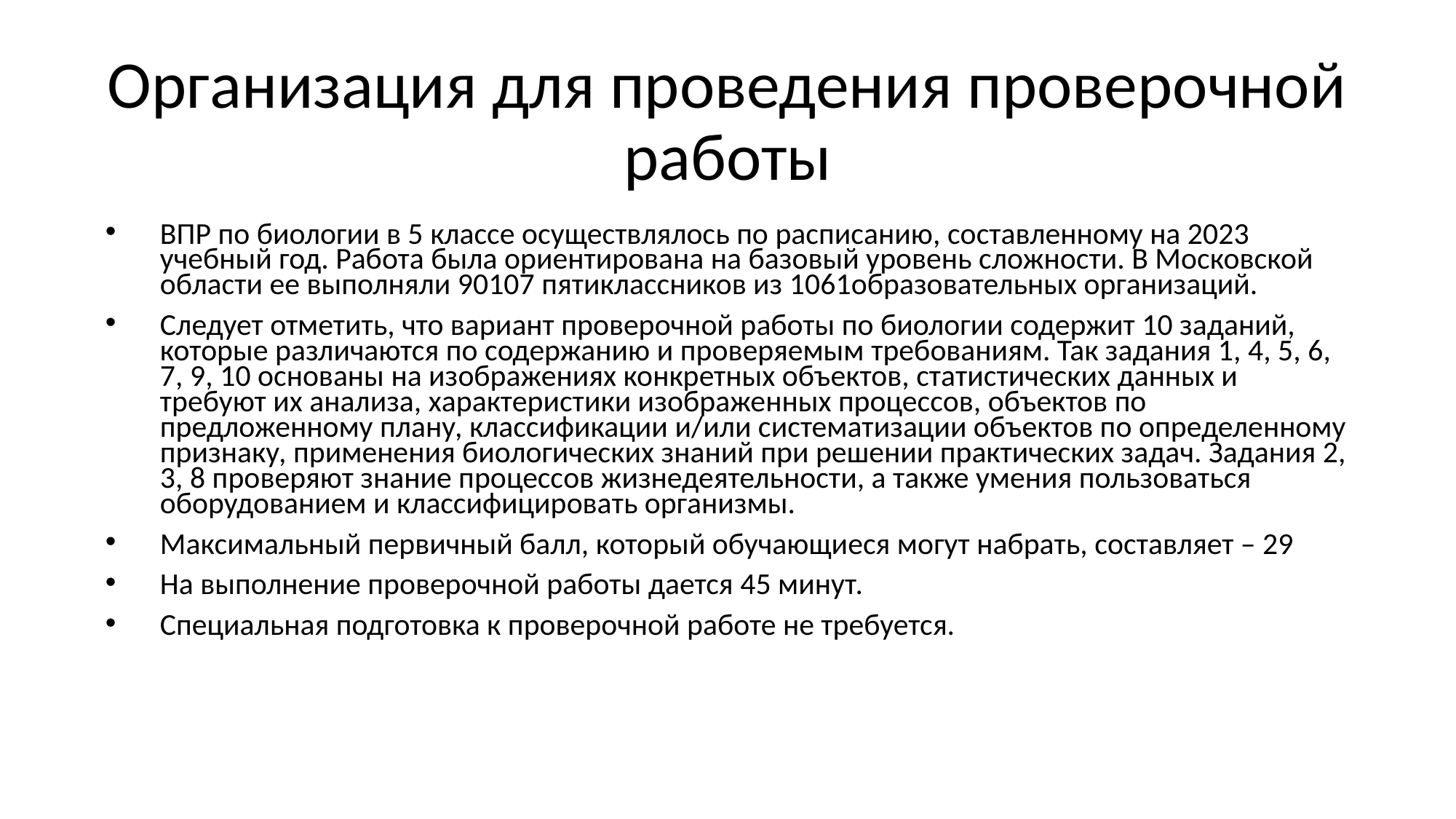

# Организация для проведения проверочной работы
ВПР по биологии в 5 классе осуществлялось по расписанию, составленному на 2023 учебный год. Работа была ориентирована на базовый уровень сложности. В Московской области ее выполняли 90107 пятиклассников из 1061образовательных организаций.
Следует отметить, что вариант проверочной работы по биологии содержит 10 заданий, которые различаются по содержанию и проверяемым требованиям. Так задания 1, 4, 5, 6, 7, 9, 10 основаны на изображениях конкретных объектов, статистических данных и требуют их анализа, характеристики изображенных процессов, объектов по предложенному плану, классификации и/или систематизации объектов по определенному признаку, применения биологических знаний при решении практических задач. Задания 2, 3, 8 проверяют знание процессов жизнедеятельности, а также умения пользоваться оборудованием и классифицировать организмы.
Максимальный первичный балл, который обучающиеся могут набрать, составляет – 29
На выполнение проверочной работы дается 45 минут.
Специальная подготовка к проверочной работе не требуется.